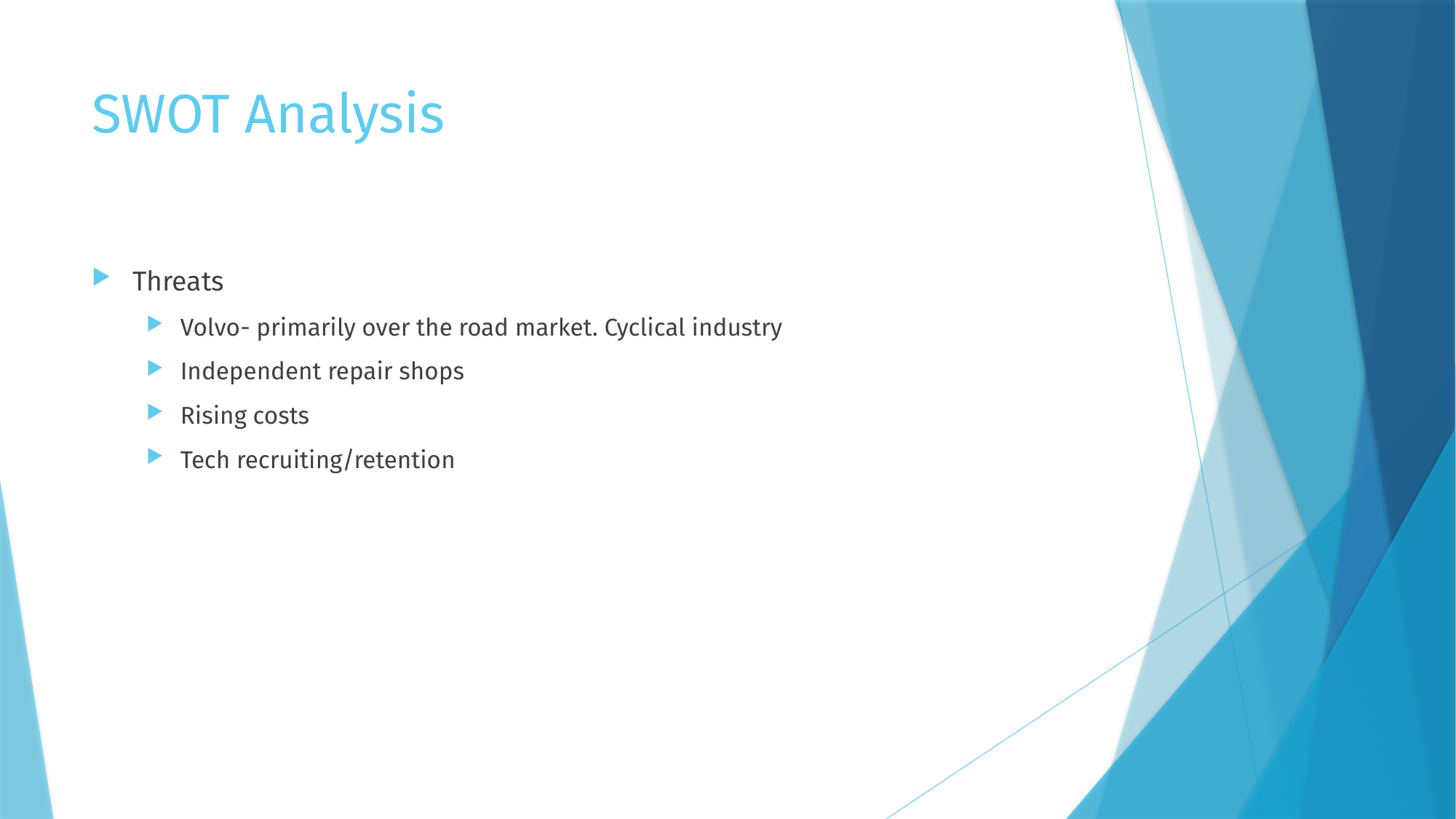

# SWOT Analysis
Threats
Volvo- primarily over the road market. Cyclical industry
Independent repair shops
Rising costs
Tech recruiting/retention